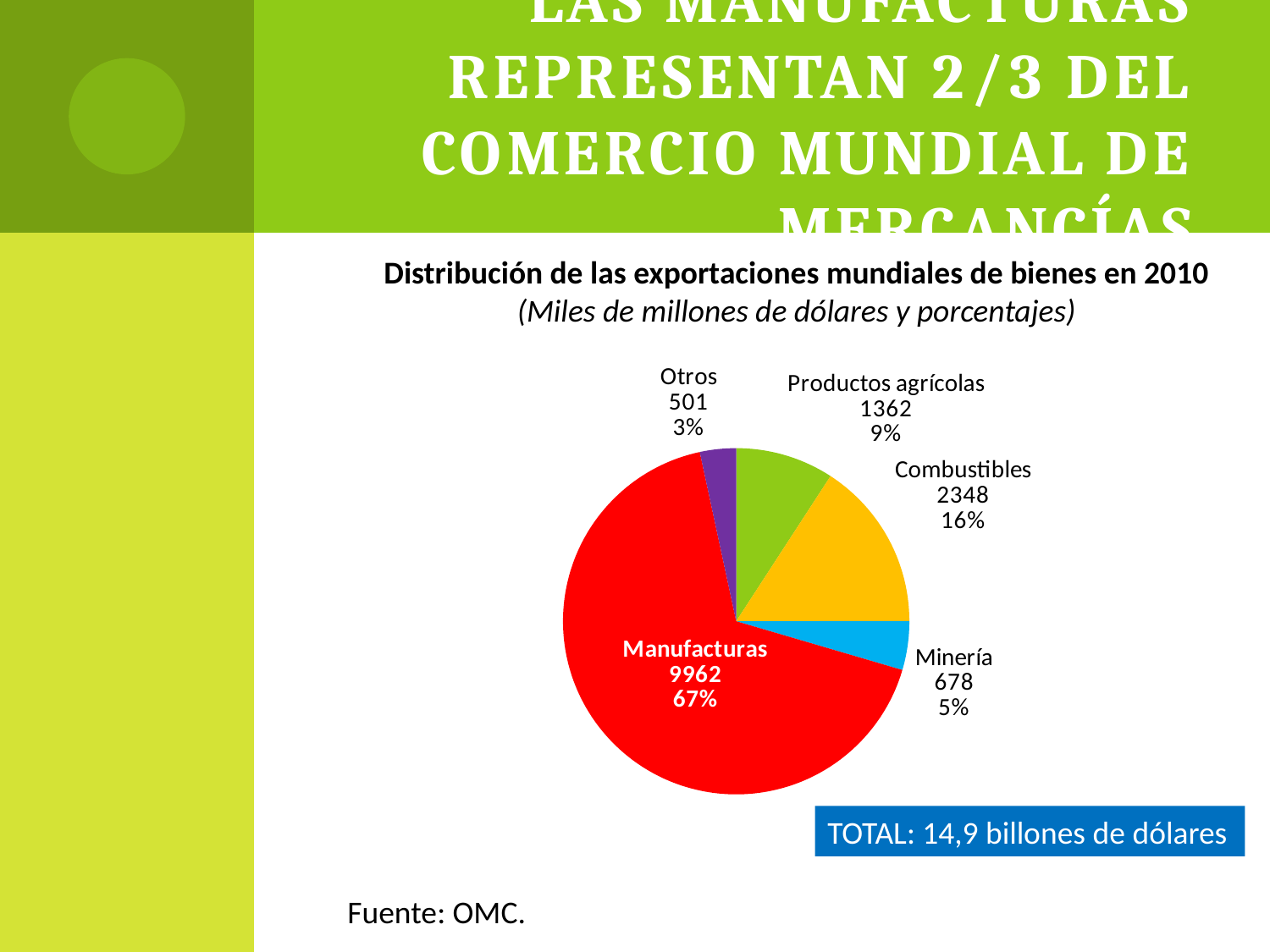

# Las manufacturas representan 2/3 del comercio mundial de mercancías
Distribución de las exportaciones mundiales de bienes en 2010
(Miles de millones de dólares y porcentajes)

### Chart

| Category |  |
|---|---|
| Productos agrícolas | 1362.0 |
| Combustibles | 2348.0 |
| Minería | 678.0 |
| Manufacturas | 9962.0 |
| Otros | 501.0 |
TOTAL: 14,9 billones de dólares
Fuente: OMC.